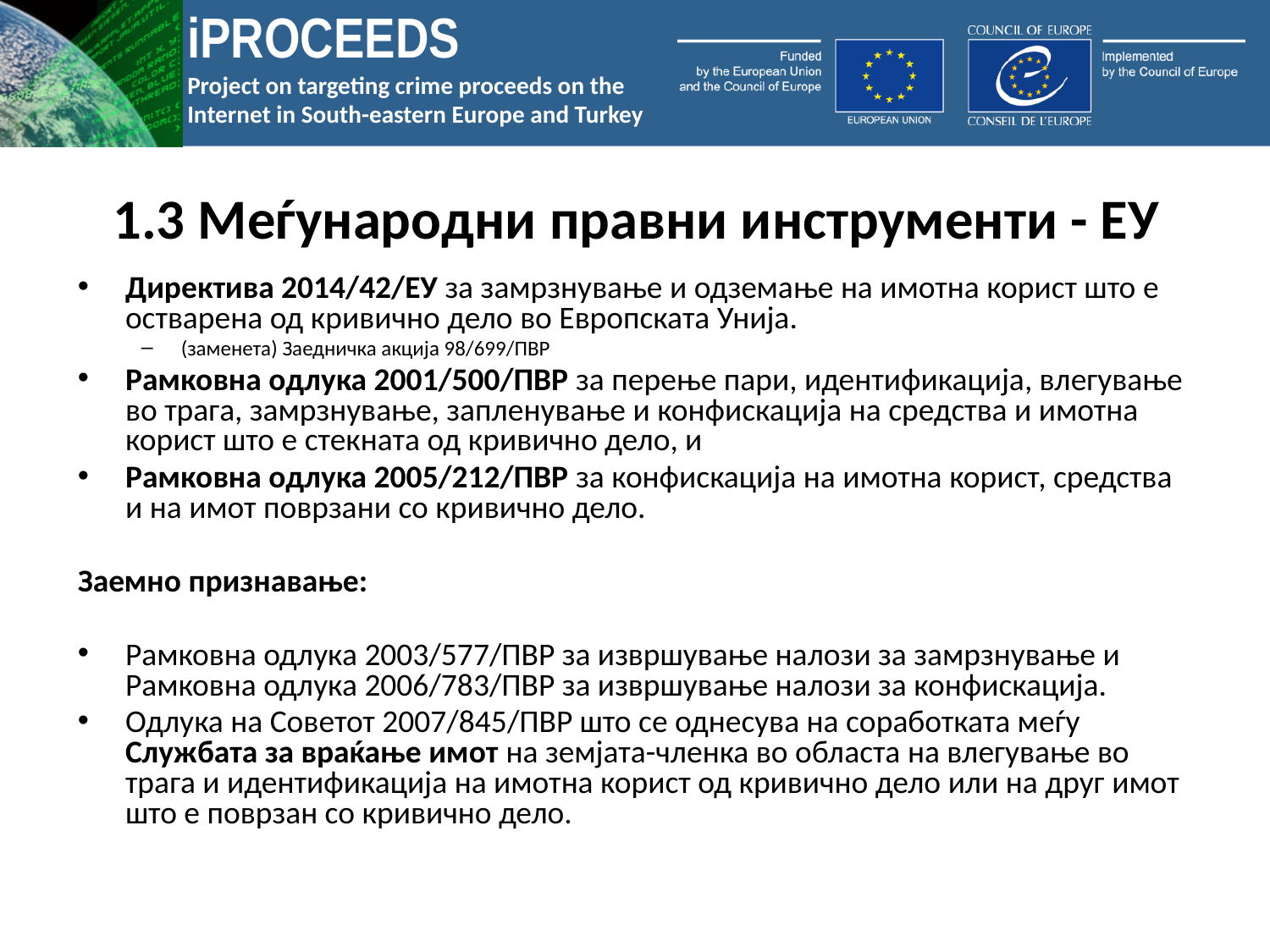

# 1.3 Меѓународни правни инструменти - ЕУ
Директива 2014/42/ЕУ за замрзнување и одземање на имотна корист што е остварена од кривично дело во Европската Унија.
(заменета) Заедничка акција 98/699/ПВР
Рамковна одлука 2001/500/ПВР за перење пари, идентификација, влегување во трага, замрзнување, запленување и конфискација на средства и имотна корист што е стекната од кривично дело, и
Рамковна одлука 2005/212/ПВР за конфискација на имотна корист, средства и на имот поврзани со кривично дело.

Заемно признавање:

Рамковна одлука 2003/577/ПВР за извршување налози за замрзнување и Рамковна одлука 2006/783/ПВР за извршување налози за конфискација.
Одлука на Советот 2007/845/ПВР што се однесува на соработката меѓу Службата за враќање имот на земјата-членка во областа на влегување во трага и идентификација на имотна корист од кривично дело или на друг имот што е поврзан со кривично дело.